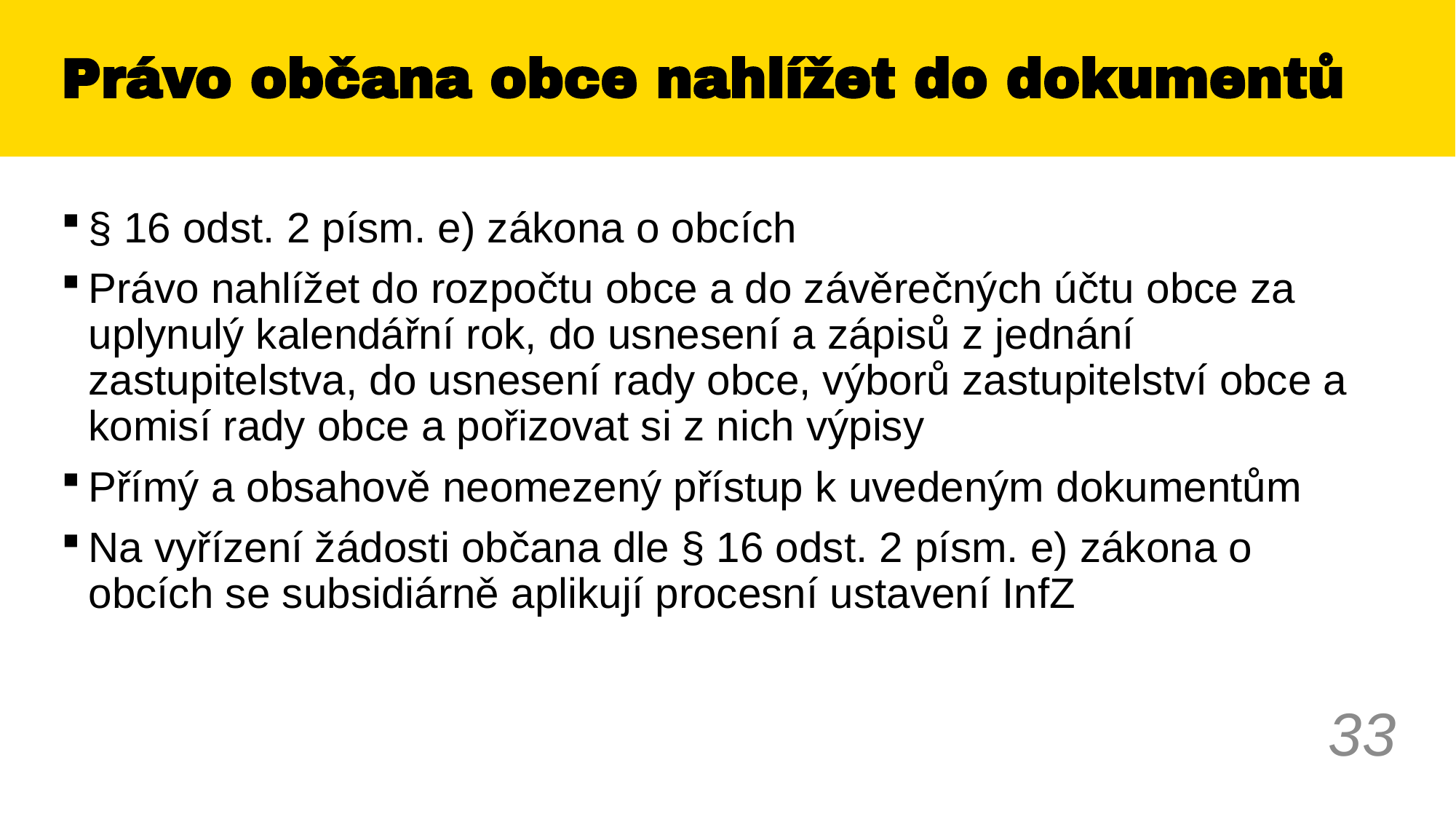

# Právo občana obce nahlížet do dokumentů
§ 16 odst. 2 písm. e) zákona o obcích
Právo nahlížet do rozpočtu obce a do závěrečných účtu obce za uplynulý kalendářní rok, do usnesení a zápisů z jednání zastupitelstva, do usnesení rady obce, výborů zastupitelství obce a komisí rady obce a pořizovat si z nich výpisy
Přímý a obsahově neomezený přístup k uvedeným dokumentům
Na vyřízení žádosti občana dle § 16 odst. 2 písm. e) zákona o obcích se subsidiárně aplikují procesní ustavení InfZ
33